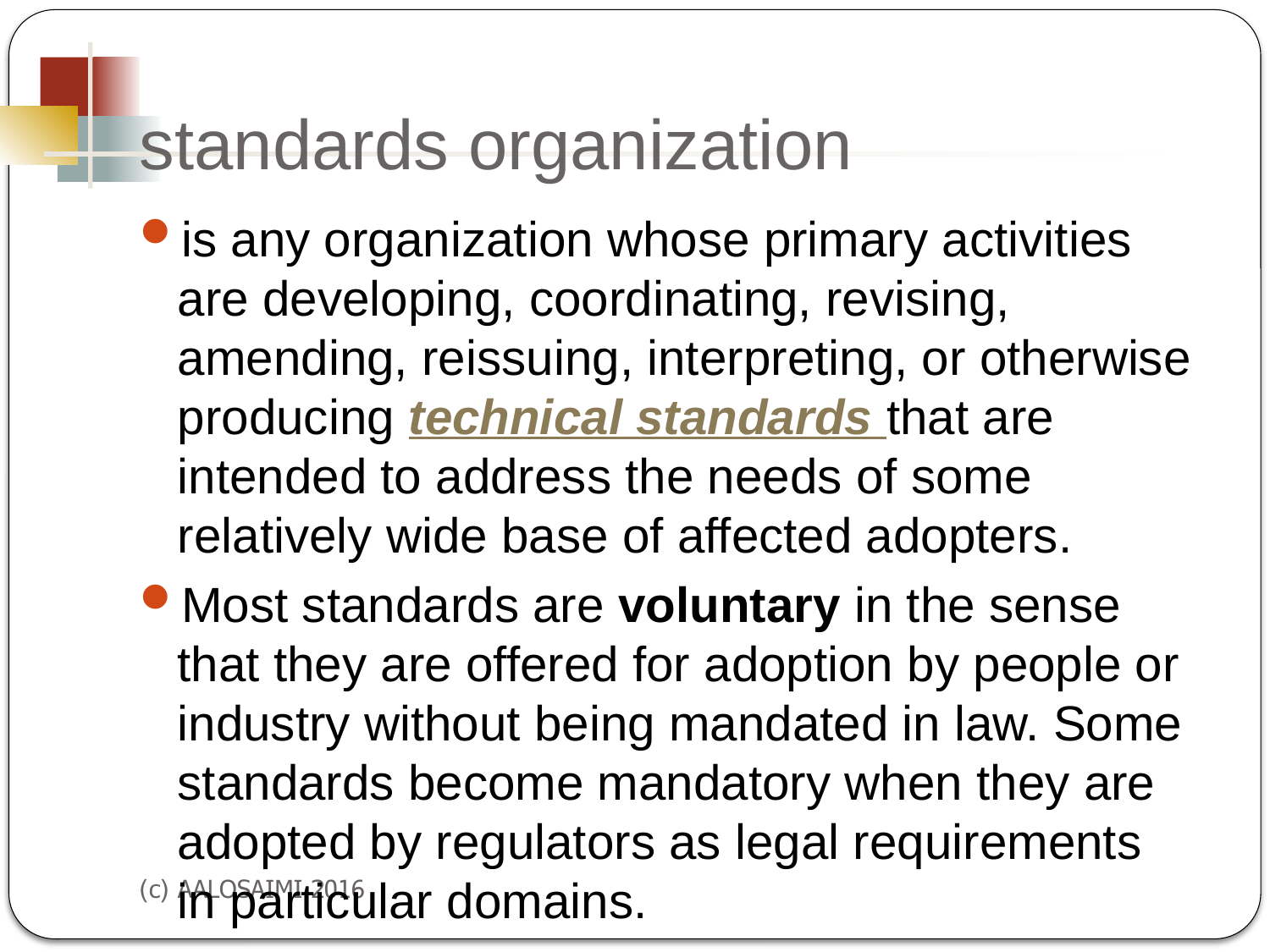

# standards organization
is any organization whose primary activities are developing, coordinating, revising, amending, reissuing, interpreting, or otherwise producing technical standards that are intended to address the needs of some relatively wide base of affected adopters.
Most standards are voluntary in the sense that they are offered for adoption by people or industry without being mandated in law. Some standards become mandatory when they are adopted by regulators as legal requirements in particular domains.

(c) AALOSAIMI 2016